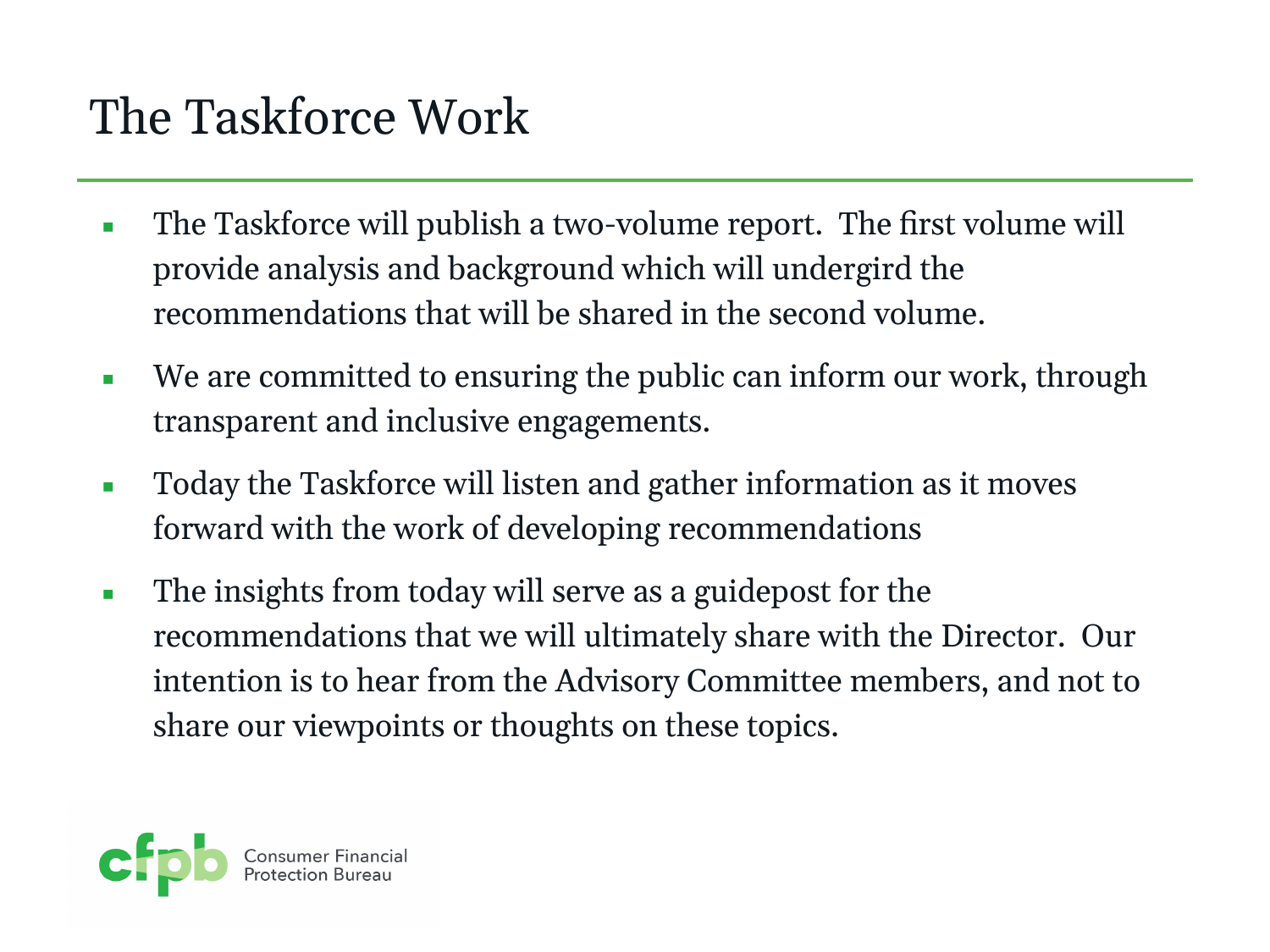

# The Taskforce Work
The Taskforce will publish a two-volume report.  The first volume will provide analysis and background which will undergird the recommendations that will be shared in the second volume.
We are committed to ensuring the public can inform our work, through transparent and inclusive engagements.
Today the Taskforce will listen and gather information as it moves forward with the work of developing recommendations
The insights from today will serve as a guidepost for the recommendations that we will ultimately share with the Director.  Our intention is to hear from the Advisory Committee members, and not to share our viewpoints or thoughts on these topics.